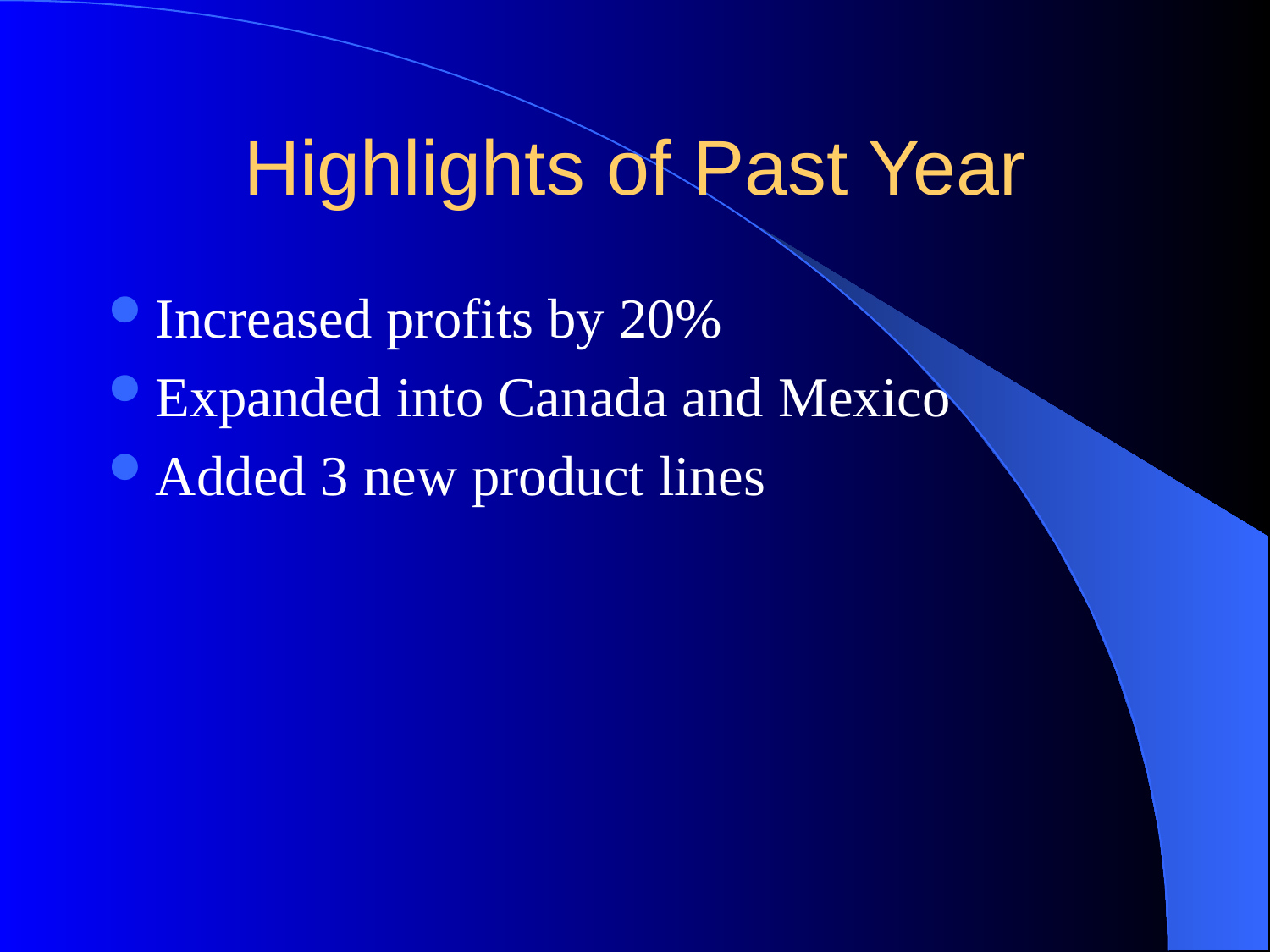

# Highlights of Past Year
Increased profits by 20%
Expanded into Canada and Mexico
Added 3 new product lines